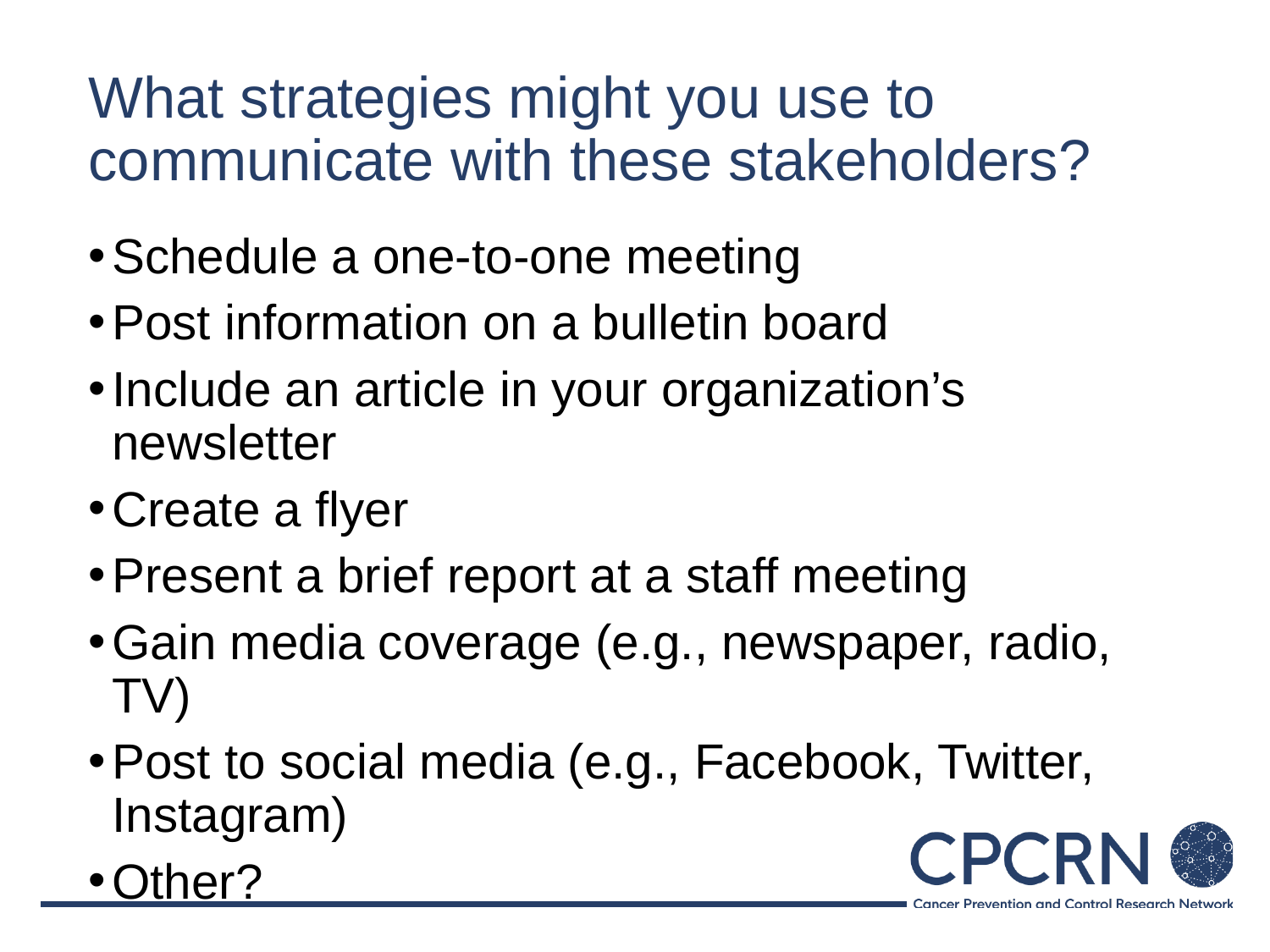

# What strategies might you use to communicate with these stakeholders?
Schedule a one-to-one meeting
Post information on a bulletin board
Include an article in your organization’s newsletter
Create a flyer
Present a brief report at a staff meeting
Gain media coverage (e.g., newspaper, radio, TV)
Post to social media (e.g., Facebook, Twitter, Instagram)
Other?